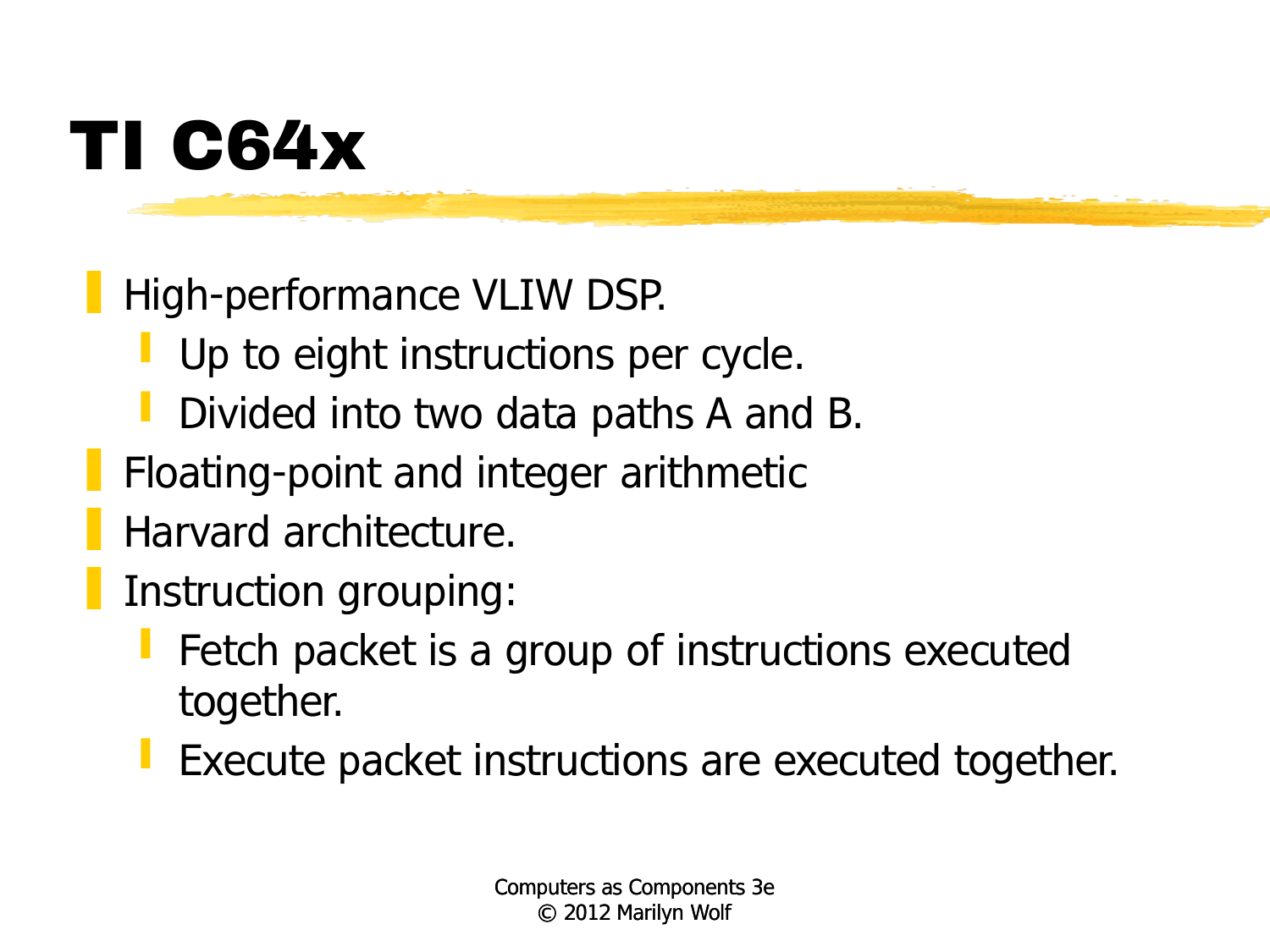

# TI C64x
High-performance VLIW DSP.
Up to eight instructions per cycle.
Divided into two data paths A and B.
Floating-point and integer arithmetic
Harvard architecture.
Instruction grouping:
Fetch packet is a group of instructions executed together.
Execute packet instructions are executed together.